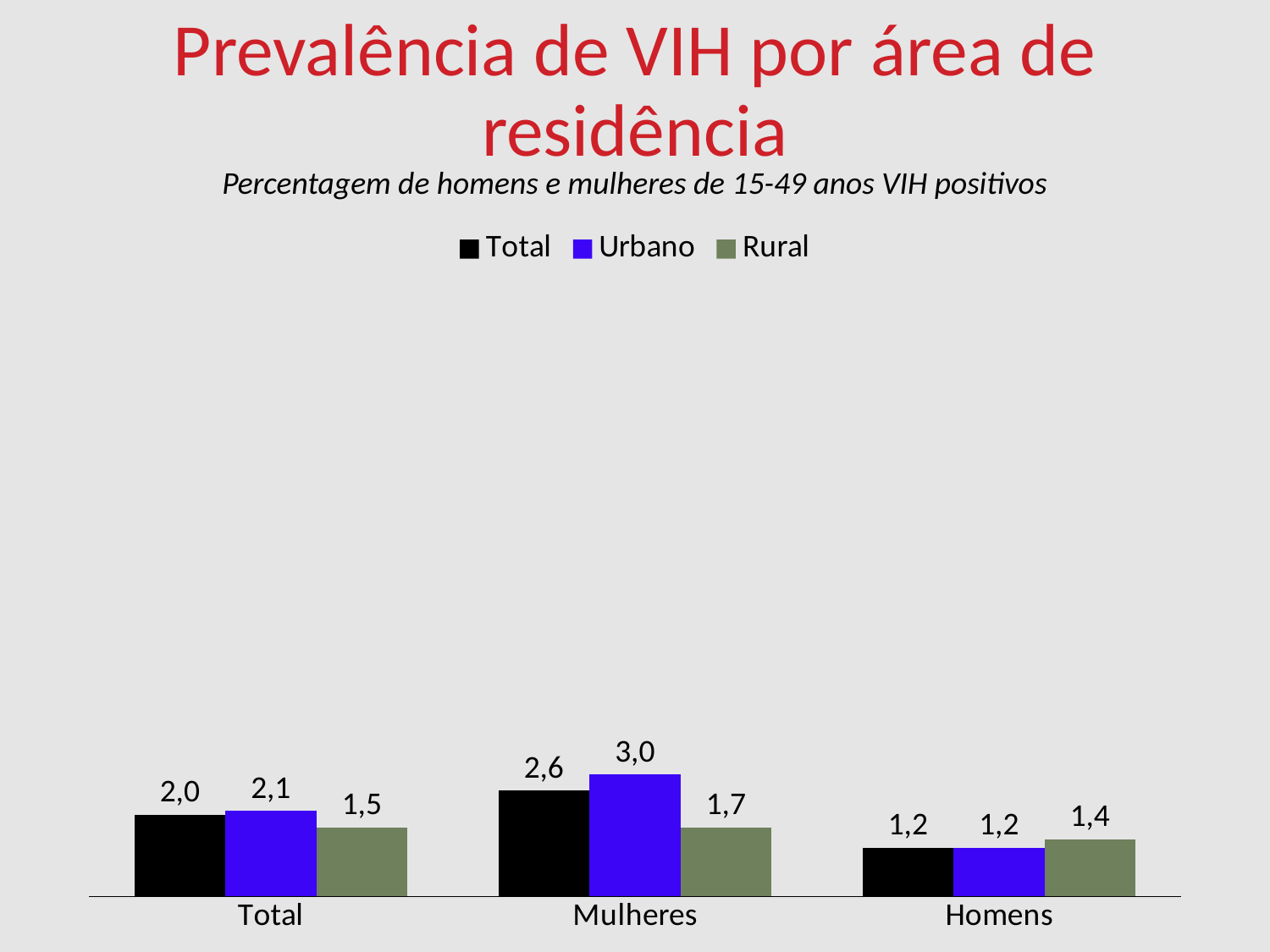

Prevalência de VIH por área de residência
Percentagem de homens e mulheres de 15-49 anos VIH positivos

### Chart

| Category | Total | Urbano | Rural |
|---|---|---|---|
| Total | 2.0 | 2.1 | 1.7 |
| Mulheres | 2.6 | 3.0 | 1.7 |
| Homens | 1.2 | 1.2 | 1.4 |